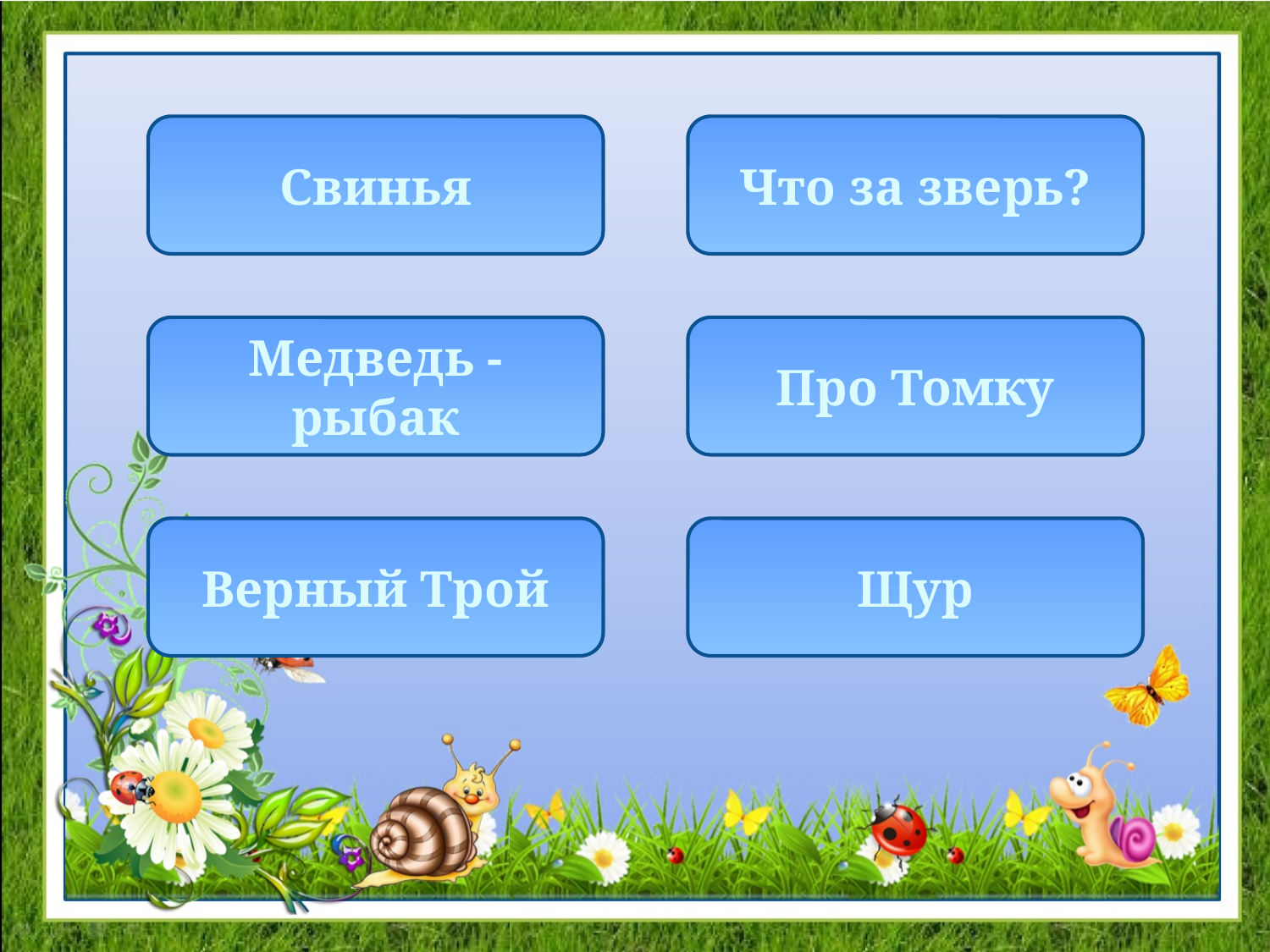

Свинья
Что за зверь?
Медведь - рыбак
Про Томку
Верный Трой
Щур